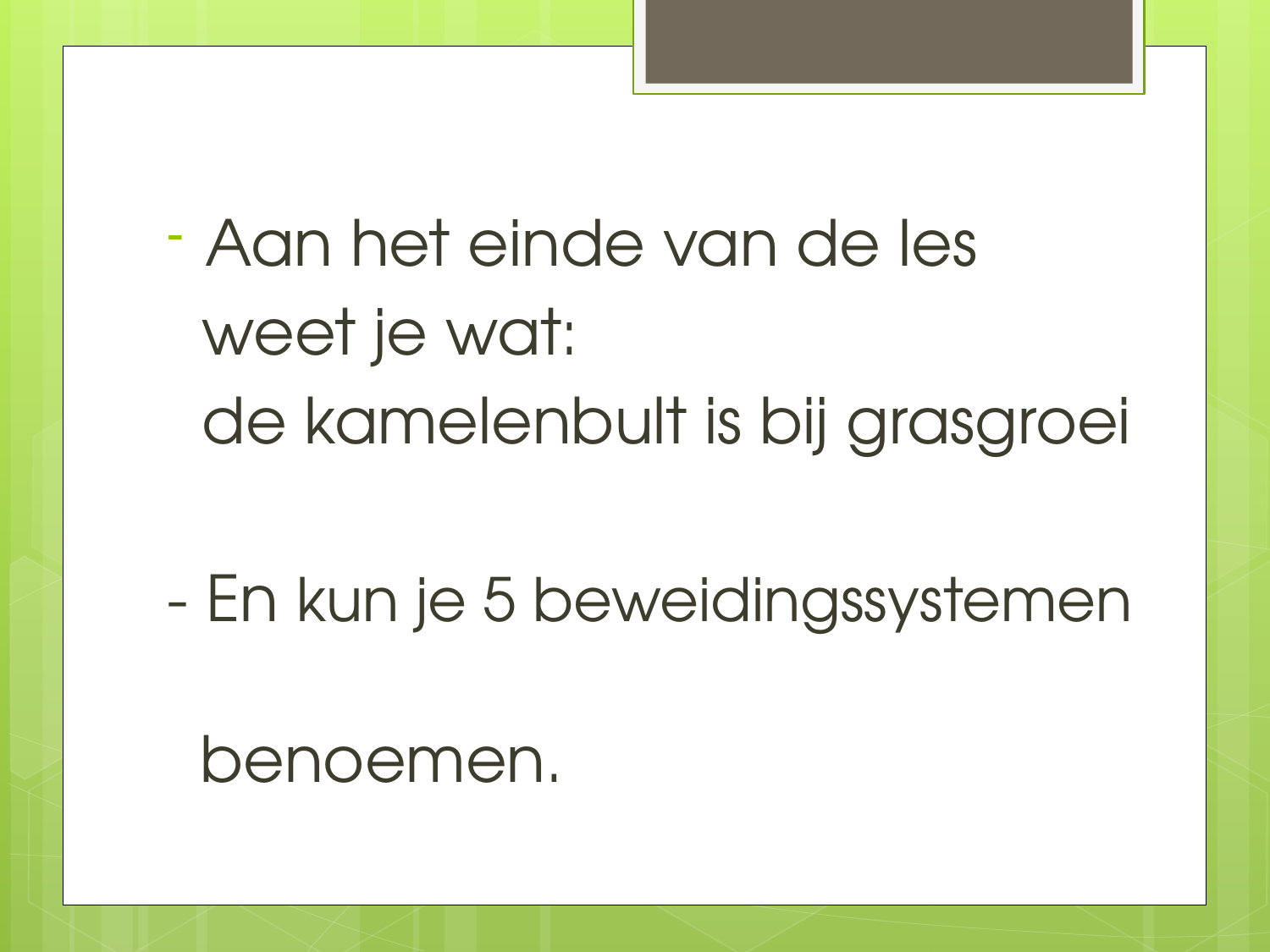

# Grasland
Aan het einde van de les
  weet je wat:
  de kamelenbult is bij grasgroei

- En kun je 5 beweidingssystemen
  benoemen.